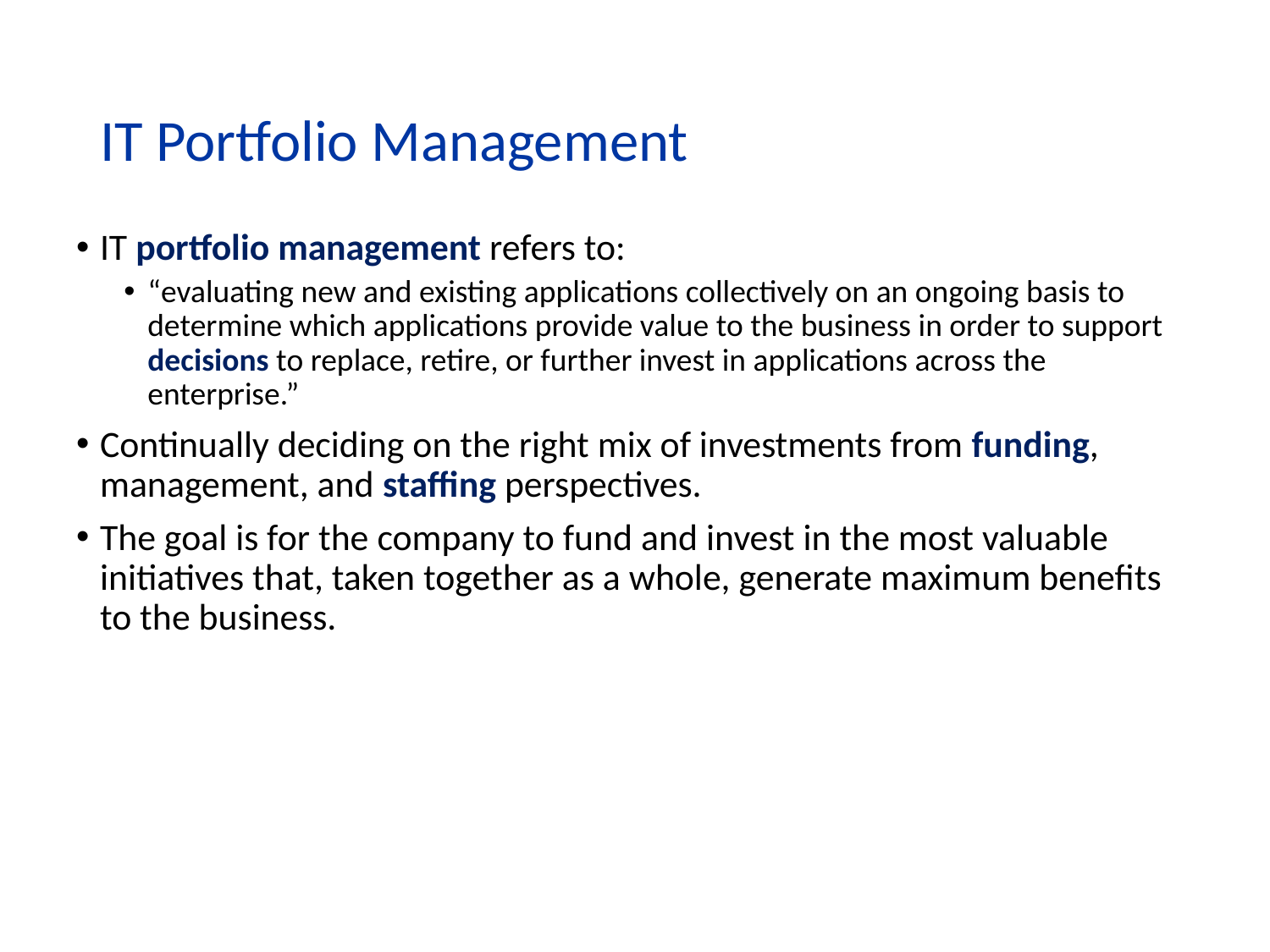

# IT Portfolio Management
IT portfolio management refers to:
“evaluating new and existing applications collectively on an ongoing basis to determine which applications provide value to the business in order to support decisions to replace, retire, or further invest in applications across the enterprise.”
Continually deciding on the right mix of investments from funding, management, and staffing perspectives.
The goal is for the company to fund and invest in the most valuable initiatives that, taken together as a whole, generate maximum benefits to the business.